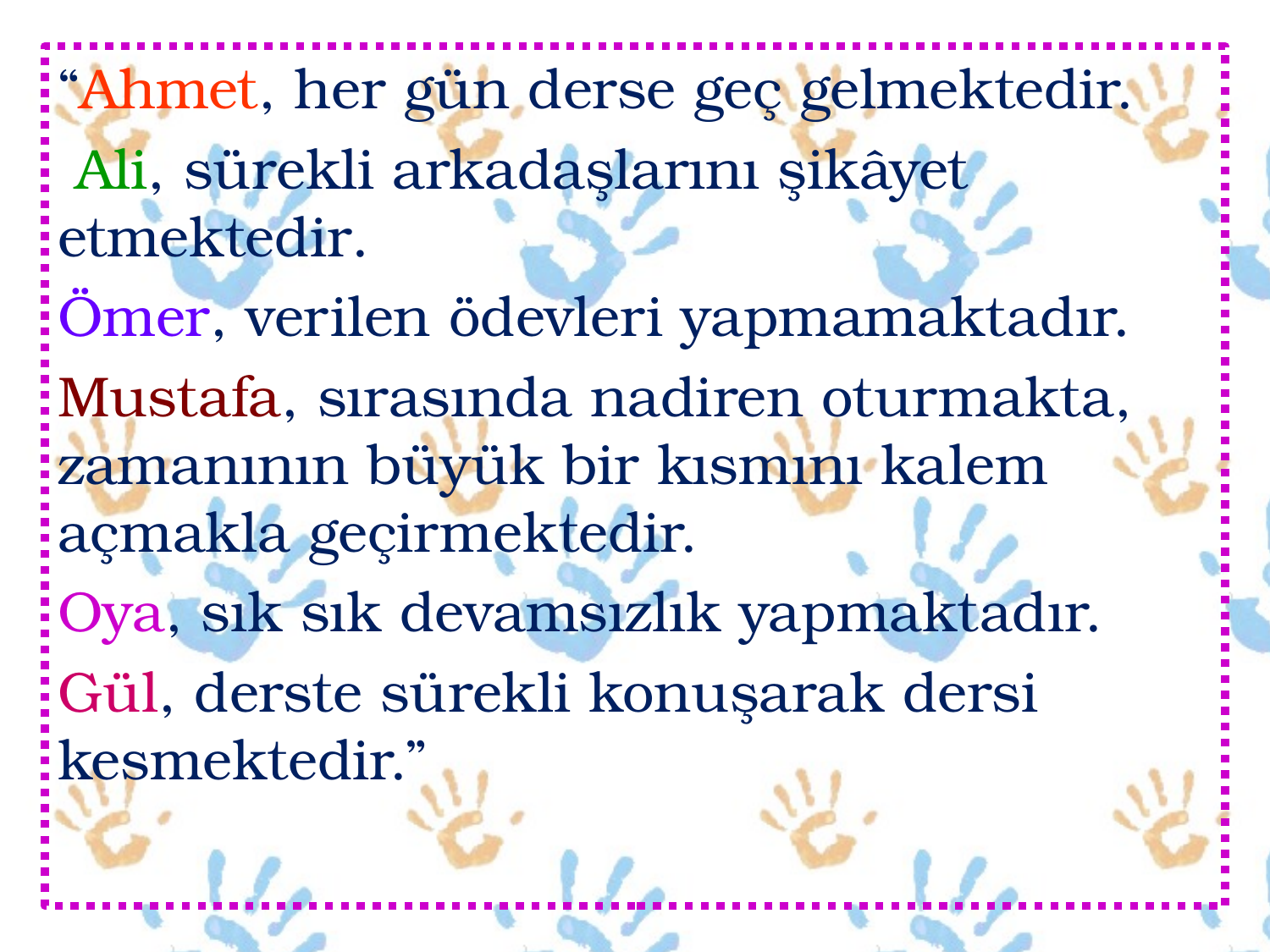

“Ahmet, her gün derse geç gelmektedir.
 Ali, sürekli arkadaşlarını şikâyet etmektedir.
Ömer, verilen ödevleri yapmamaktadır.
Mustafa, sırasında nadiren oturmakta, zamanının büyük bir kısmını kalem açmakla geçirmektedir.
Oya, sık sık devamsızlık yapmaktadır.
Gül, derste sürekli konuşarak dersi kesmektedir.”